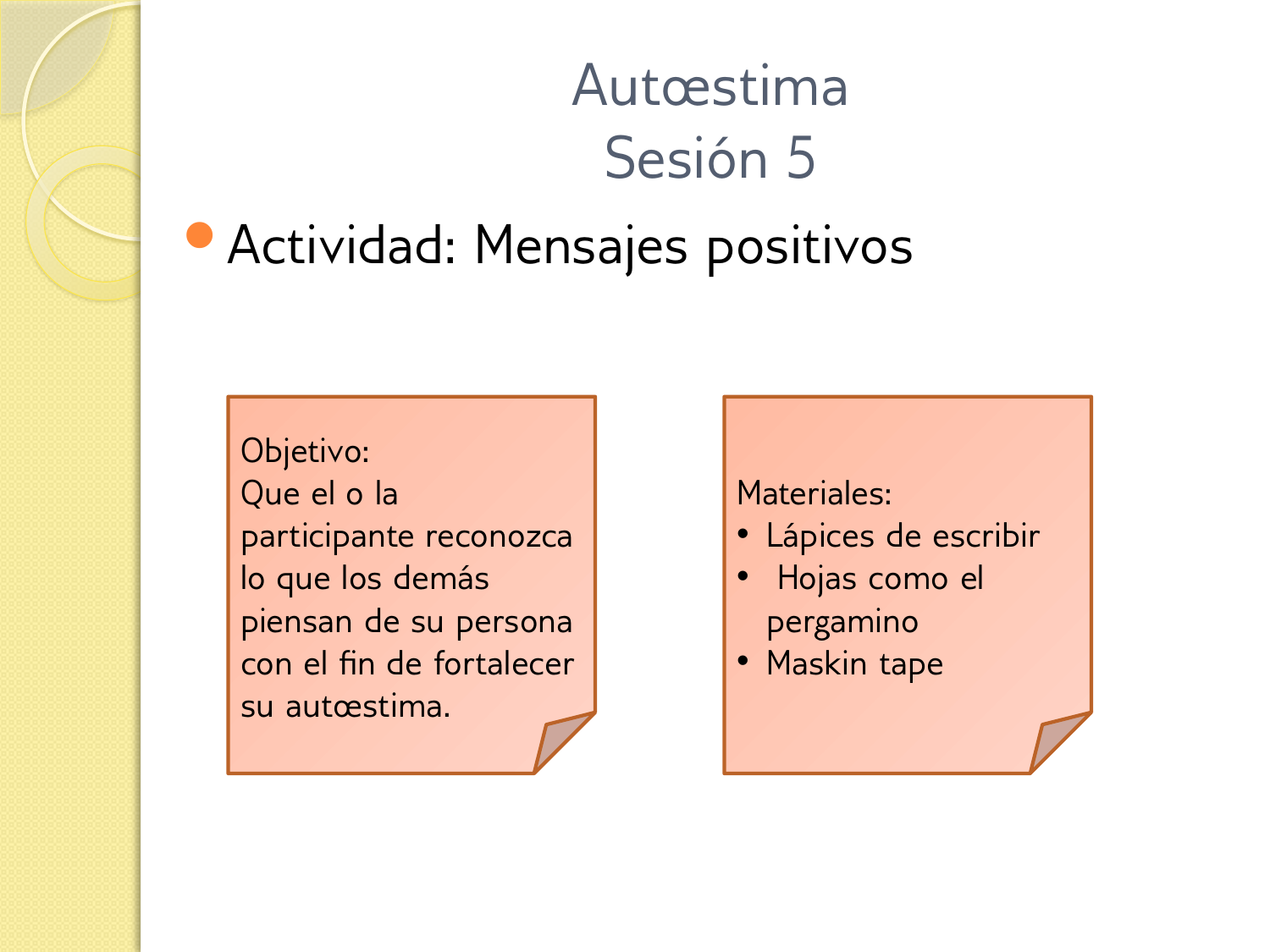

# Autoestima Sesión 5
Actividad: Mensajes positivos

Objetivo:
Que el o la participante reconozca lo que los demás piensan de su persona con el fin de fortalecer su autoestima.

Materiales:
Lápices de escribir
 Hojas como el pergamino
Maskin tape